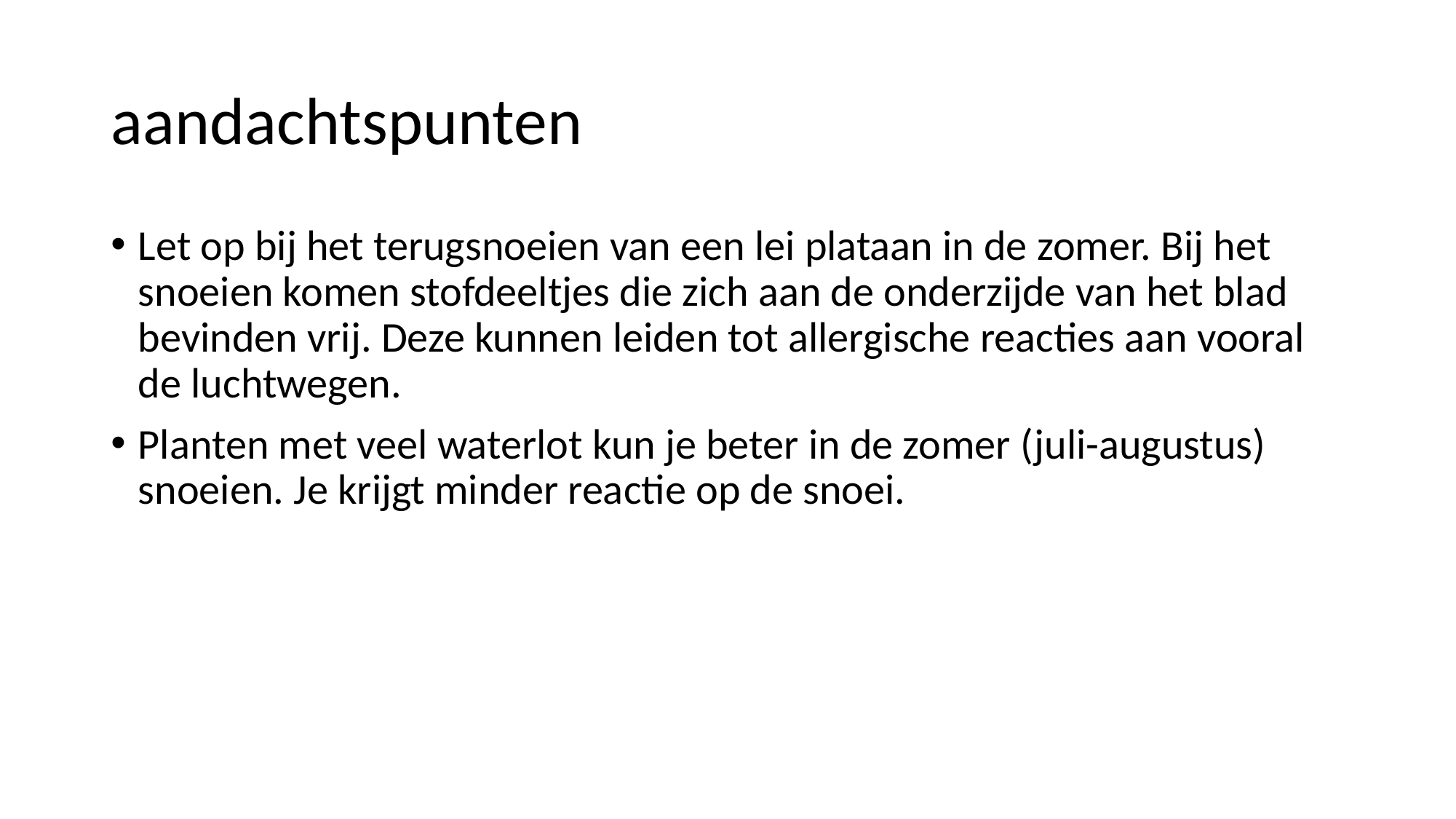

# aandachtspunten
Let op bij het terugsnoeien van een lei plataan in de zomer. Bij het snoeien komen stofdeeltjes die zich aan de onderzijde van het blad bevinden vrij. Deze kunnen leiden tot allergische reacties aan vooral de luchtwegen.
Planten met veel waterlot kun je beter in de zomer (juli-augustus) snoeien. Je krijgt minder reactie op de snoei.